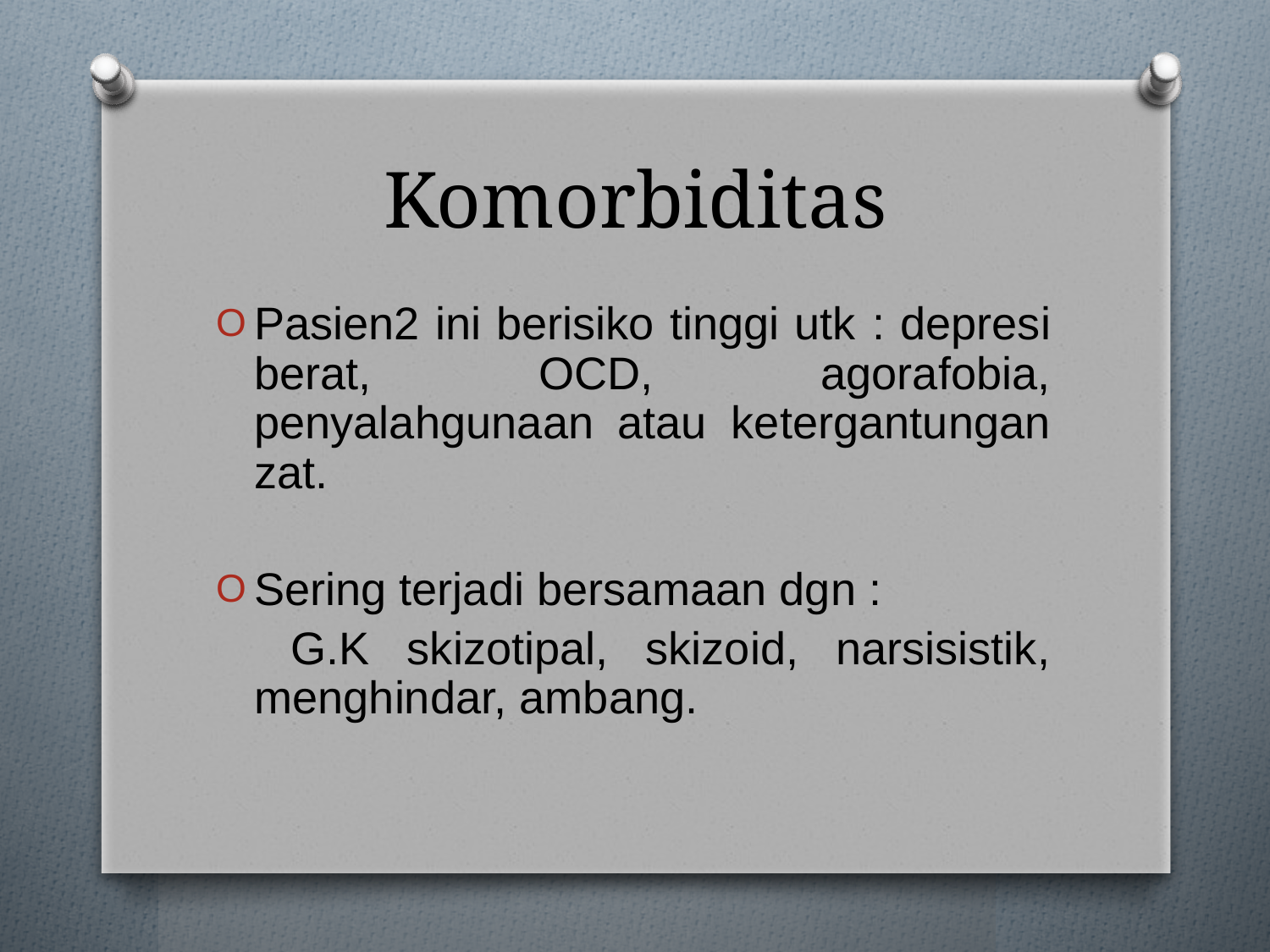

# Komorbiditas
Pasien2 ini berisiko tinggi utk : depresi berat, OCD, agorafobia, penyalahgunaan atau ketergantungan zat.

Sering terjadi bersamaan dgn :
	 G.K skizotipal, skizoid, narsisistik, menghindar, ambang.